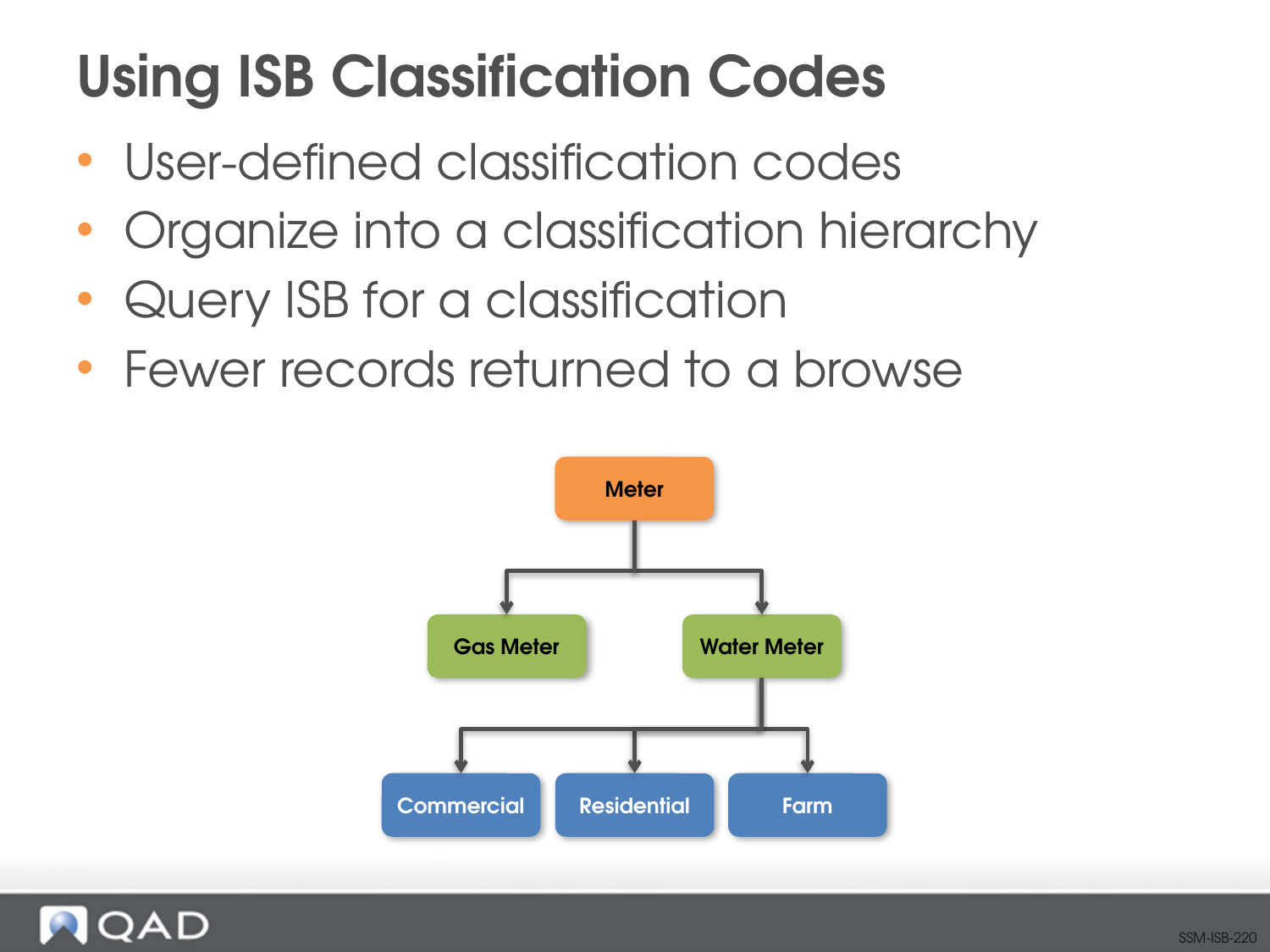

# Using ISB Classification Codes
User-defined classification codes
Organize into a classification hierarchy
Query ISB for a classification
Fewer records returned to a browse
Meter
Gas Meter
Water Meter
Commercial
Residential
Farm
SSM-ISB-220